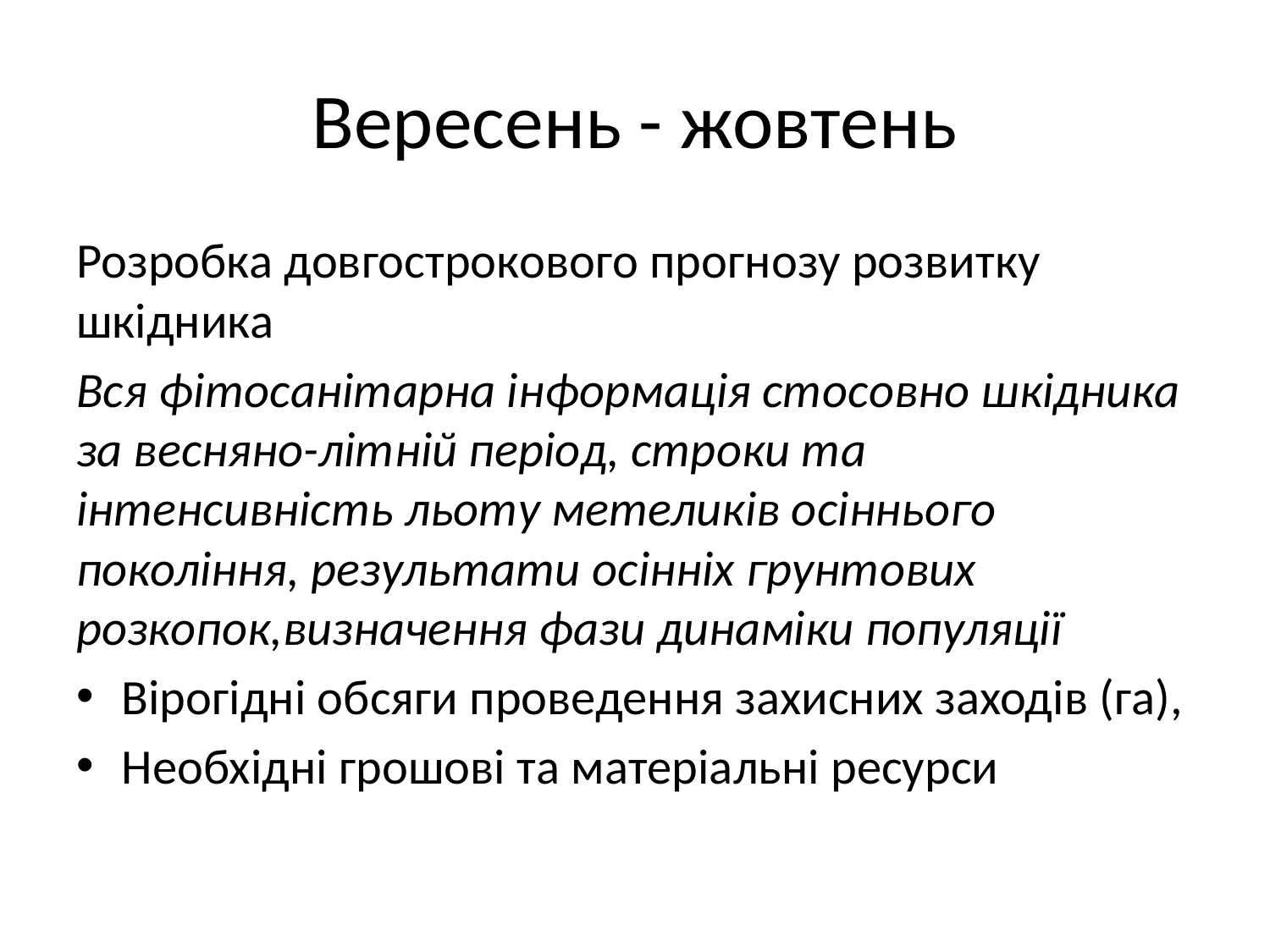

# Вересень - жовтень
Розробка довгострокового прогнозу розвитку шкідника
Вся фітосанітарна інформація стосовно шкідника за весняно-літній період, строки та інтенсивність льоту метеликів осіннього покоління, результати осінніх грунтових  розкопок,визначення фази динаміки популяції
Вірогідні обсяги проведення захисних заходів (га),
Необхідні грошові та матеріальні ресурси